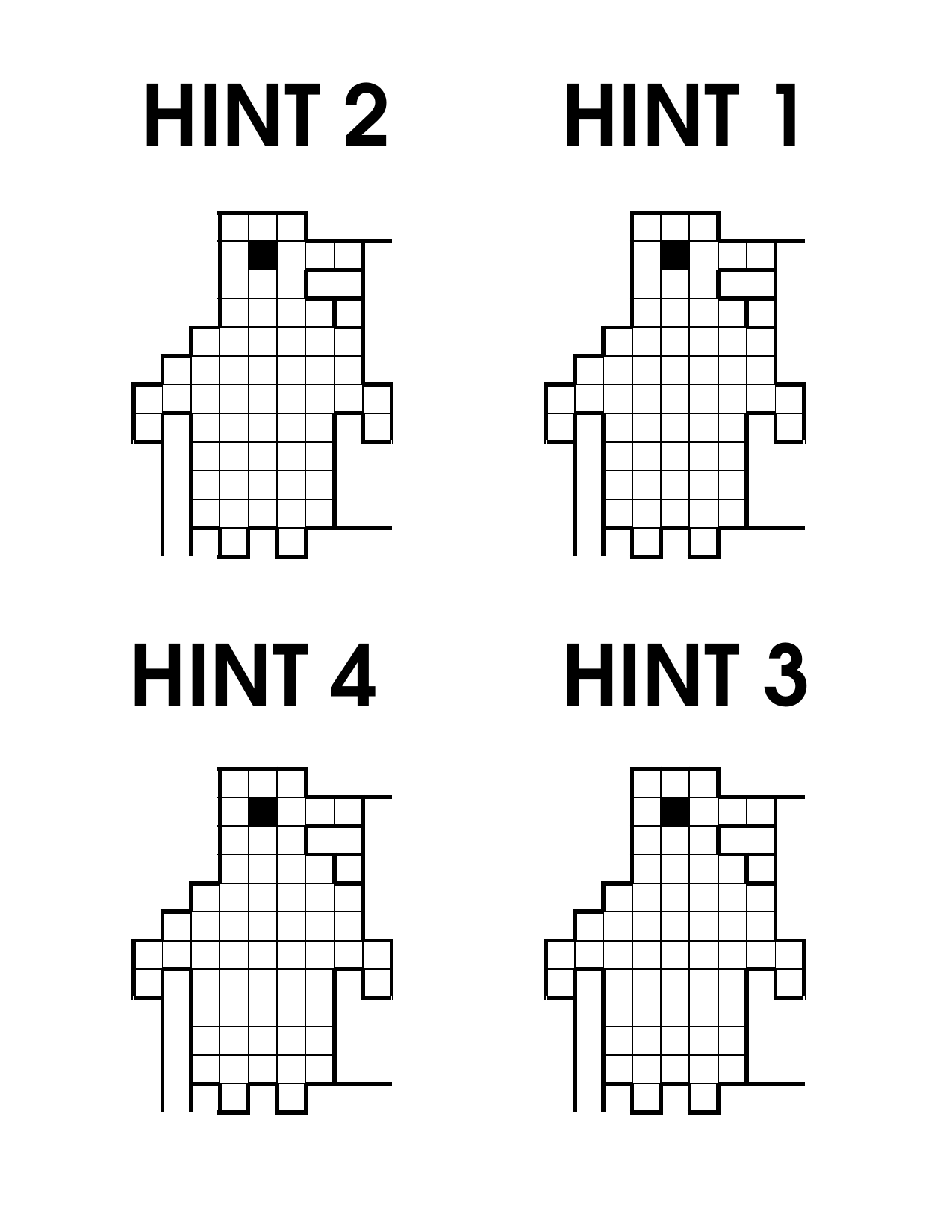

| HINT 2 | HINT 1 |
| --- | --- |
| HINT 4 | HINT 3 |
|  |  |  |  |  |  |  |  |  |
| --- | --- | --- | --- | --- | --- | --- | --- | --- |
|  |  |  |  |  |  |  |  |  |
|  |  |  |  |  |  |  |  |  |
|  |  |  |  |  |  |  |  |  |
|  |  |  |  |  |  |  |  |  |
|  |  |  |  |  |  |  |  |  |
|  |  |  |  |  |  |  |  |  |
|  |  |  |  |  |  |  |  |  |
|  |  |  |  |  |  |  |  |  |
|  |  |  |  |  |  |  |  |  |
|  |  |  |  |  |  |  |  |  |
|  |  |  |  |  |  |  |  |  |
|  |  |  |  |  |  |  |  |  |
| --- | --- | --- | --- | --- | --- | --- | --- | --- |
|  |  |  |  |  |  |  |  |  |
|  |  |  |  |  |  |  |  |  |
|  |  |  |  |  |  |  |  |  |
|  |  |  |  |  |  |  |  |  |
|  |  |  |  |  |  |  |  |  |
|  |  |  |  |  |  |  |  |  |
|  |  |  |  |  |  |  |  |  |
|  |  |  |  |  |  |  |  |  |
|  |  |  |  |  |  |  |  |  |
|  |  |  |  |  |  |  |  |  |
|  |  |  |  |  |  |  |  |  |
|  |  |  |  |  |  |  |  |  |
| --- | --- | --- | --- | --- | --- | --- | --- | --- |
|  |  |  |  |  |  |  |  |  |
|  |  |  |  |  |  |  |  |  |
|  |  |  |  |  |  |  |  |  |
|  |  |  |  |  |  |  |  |  |
|  |  |  |  |  |  |  |  |  |
|  |  |  |  |  |  |  |  |  |
|  |  |  |  |  |  |  |  |  |
|  |  |  |  |  |  |  |  |  |
|  |  |  |  |  |  |  |  |  |
|  |  |  |  |  |  |  |  |  |
|  |  |  |  |  |  |  |  |  |
|  |  |  |  |  |  |  |  |  |
| --- | --- | --- | --- | --- | --- | --- | --- | --- |
|  |  |  |  |  |  |  |  |  |
|  |  |  |  |  |  |  |  |  |
|  |  |  |  |  |  |  |  |  |
|  |  |  |  |  |  |  |  |  |
|  |  |  |  |  |  |  |  |  |
|  |  |  |  |  |  |  |  |  |
|  |  |  |  |  |  |  |  |  |
|  |  |  |  |  |  |  |  |  |
|  |  |  |  |  |  |  |  |  |
|  |  |  |  |  |  |  |  |  |
|  |  |  |  |  |  |  |  |  |